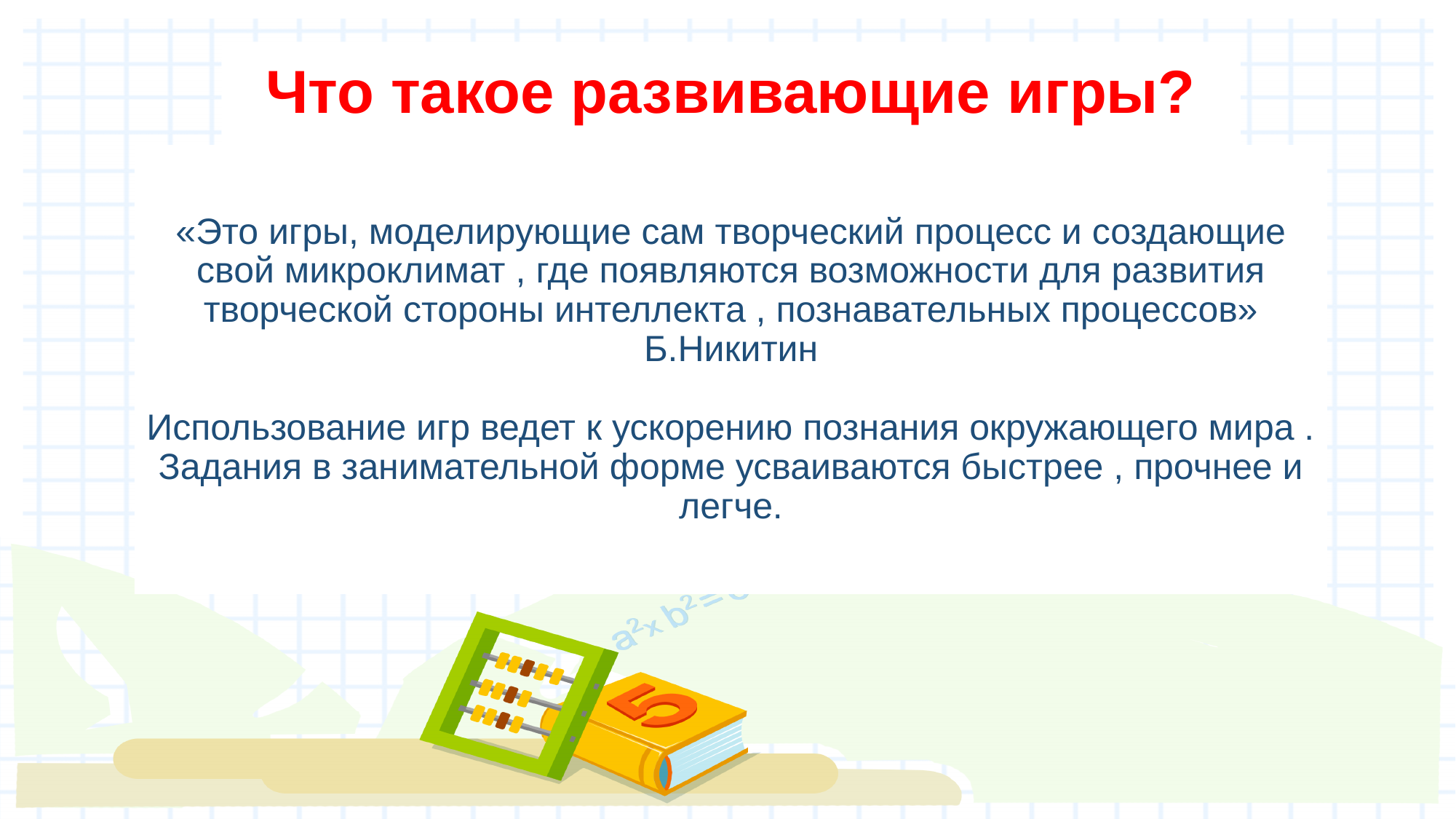

Что такое развивающие игры?
# «Это игры, моделирующие сам творческий процесс и создающие свой микроклимат , где появляются возможности для развития творческой стороны интеллекта , познавательных процессов» Б.Никитин Использование игр ведет к ускорению познания окружающего мира . Задания в занимательной форме усваиваются быстрее , прочнее и легче.